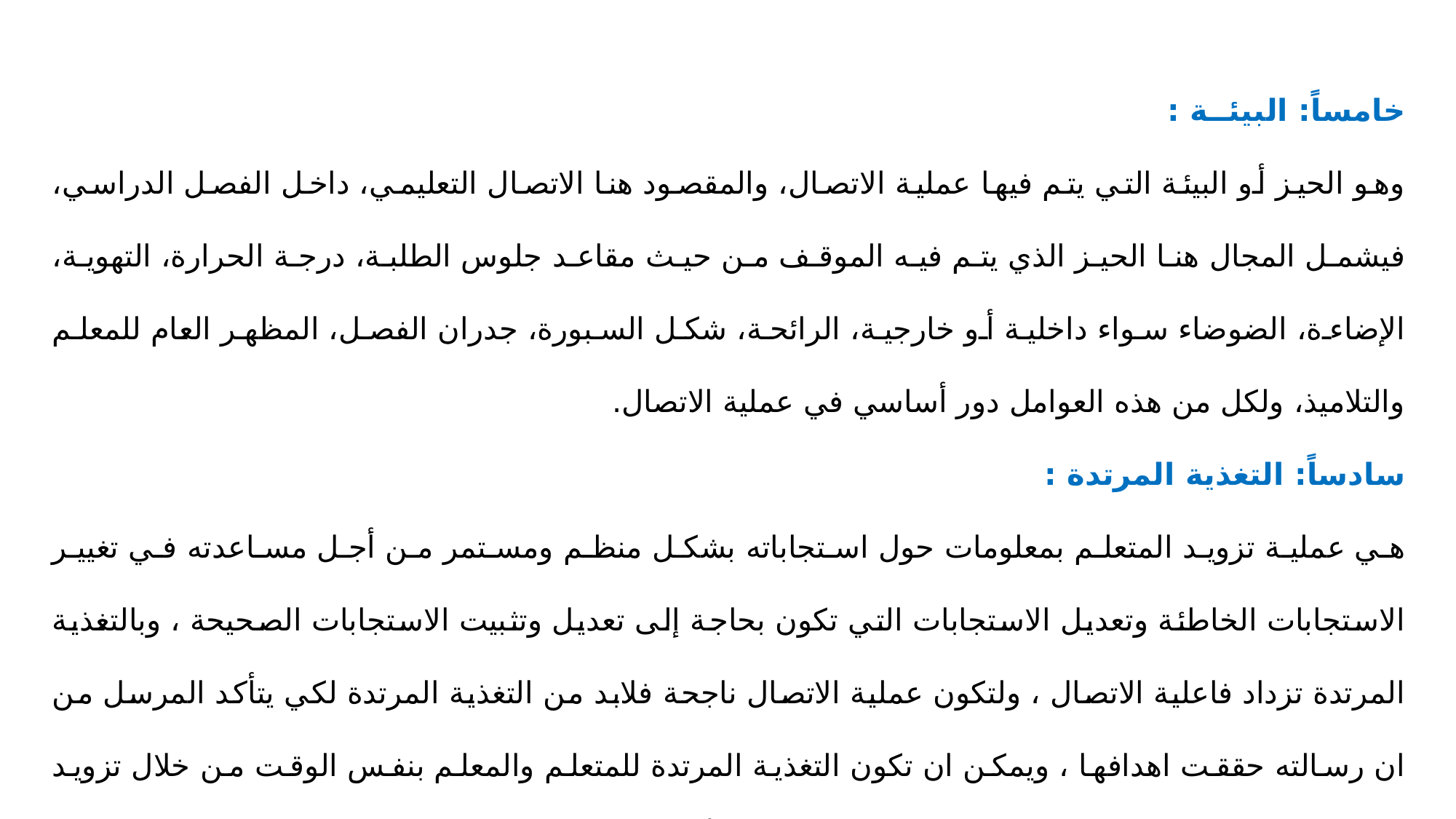

خامساً: البيئــة :
وهو الحيز أو البيئة التي يتم فيها عملية الاتصال، والمقصود هنا الاتصال التعليمي، داخل الفصل الدراسي، فيشمل المجال هنا الحيز الذي يتم فيه الموقف من حيث مقاعد جلوس الطلبة، درجة الحرارة، التهوية، الإضاءة، الضوضاء سواء داخلية أو خارجية، الرائحة، شكل السبورة، جدران الفصل، المظهر العام للمعلم والتلاميذ، ولكل من هذه العوامل دور أساسي في عملية الاتصال.
سادساً: التغذية المرتدة :
هي عملية تزويد المتعلم بمعلومات حول استجاباته بشكل منظم ومستمر من أجل مساعدته في تغيير الاستجابات الخاطئة وتعديل الاستجابات التي تكون بحاجة إلى تعديل وتثبيت الاستجابات الصحيحة ، وبالتغذية المرتدة تزداد فاعلية الاتصال ، ولتكون عملية الاتصال ناجحة فلابد من التغذية المرتدة لكي يتأكد المرسل من ان رسالته حققت اهدافها ، ويمكن ان تكون التغذية المرتدة للمتعلم والمعلم بنفس الوقت من خلال تزويد المعلم بمعلومات عن مدى نجاح استراتيجيات وطرائق وأساليب التدريس المتبعة والمناهج الدراسية والوسائل التعليمية ومحتويات البيئة التعليمية في تحقيق الأهداف المرسومة .